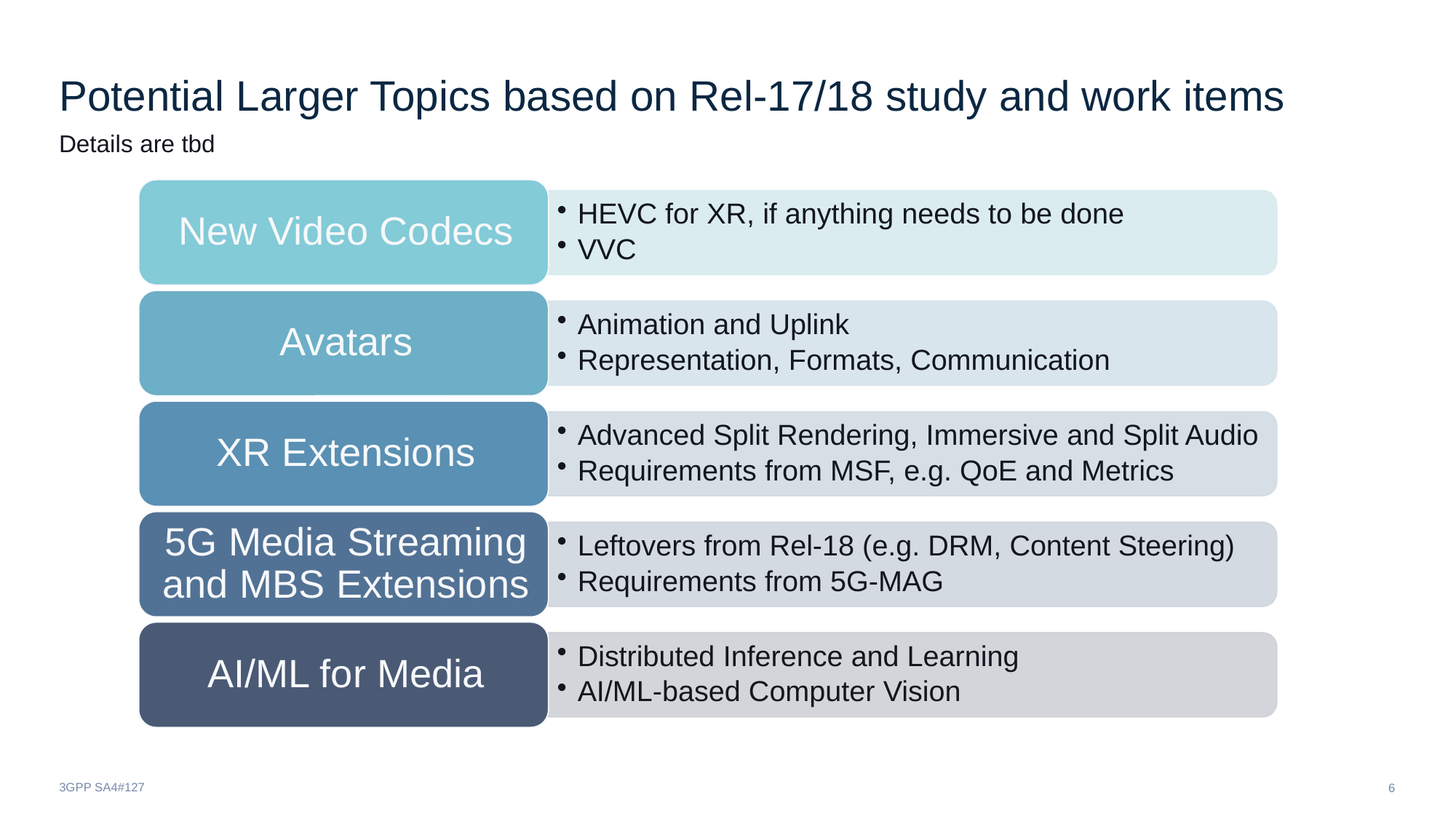

# Potential Larger Topics based on Rel-17/18 study and work items
Details are tbd
HEVC for XR, if anything needs to be done
VVC
New Video Codecs
Animation and Uplink
Representation, Formats, Communication
Avatars
Advanced Split Rendering, Immersive and Split Audio
Requirements from MSF, e.g. QoE and Metrics
XR Extensions
Leftovers from Rel-18 (e.g. DRM, Content Steering)
Requirements from 5G-MAG
5G Media Streaming and MBS Extensions
Distributed Inference and Learning
AI/ML-based Computer Vision
AI/ML for Media
3GPP SA4#127